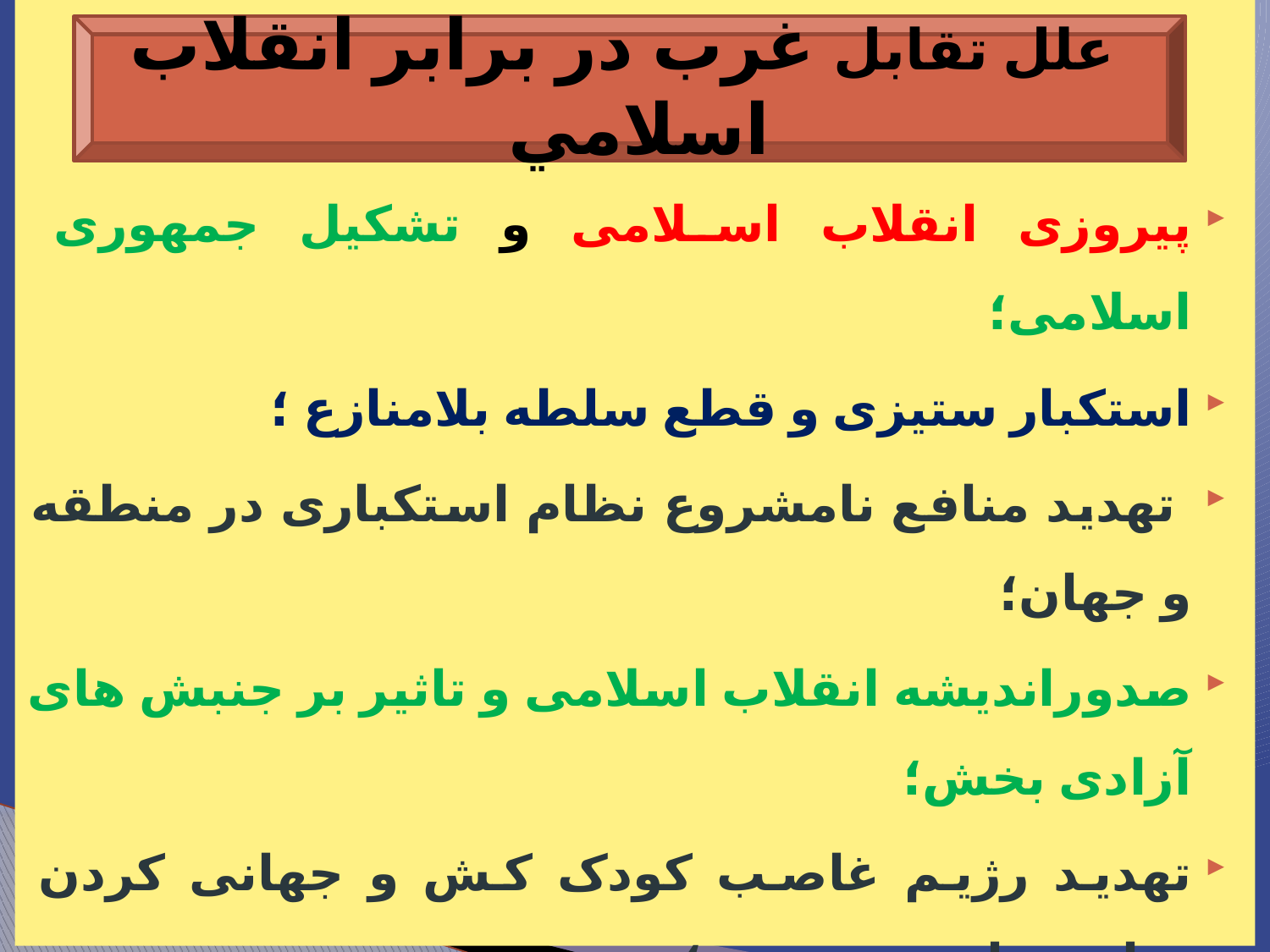

پیروزی انقلاب اسلامی و تشکیل جمهوری اسلامی؛
استکبار ستیزی و قطع سلطه بلامنازع ؛
 تهدید منافع نامشروع نظام استکباری در منطقه و جهان؛
صدوراندیشه انقلاب اسلامی و تاثیر بر جنبش های آزادی بخش؛
تهدید رژیم غاصب کودک کش و جهانی کردن مبارزه با صهیونیسم ؛
شکستن خط انحصارعلم و فن آوری و ورود به باشگاه علمی جهان؛
غلبه گفتمان نوین تمدن اسلامی بر دو الگوی ماتریالیستی(سوسیالیسم شرقی و لیبرالیسم غربی)

 علل تقابل غرب در برابر انقلاب اسلامي